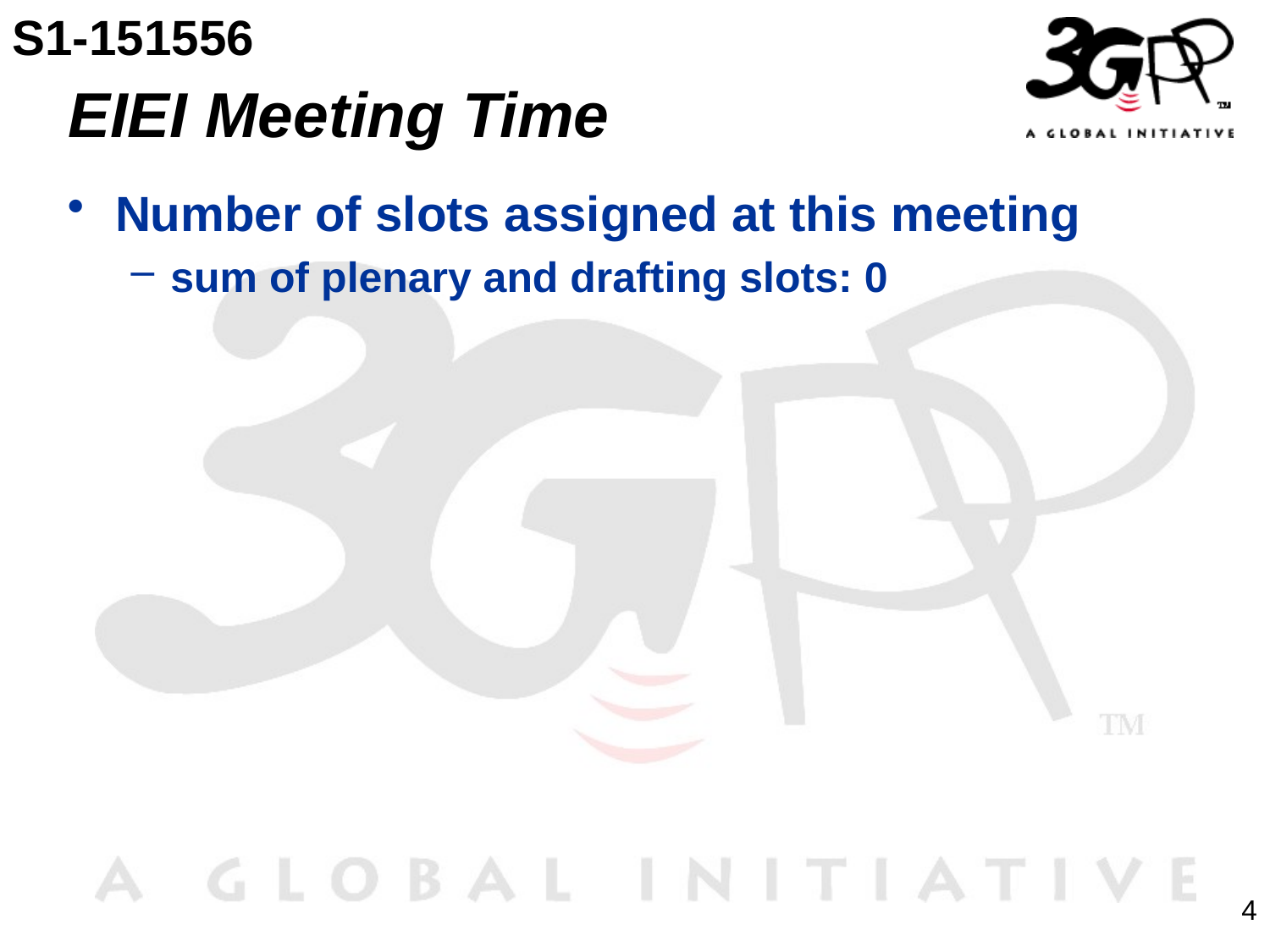

S1-151556
# EIEI Meeting Time
Number of slots assigned at this meeting
sum of plenary and drafting slots: 0
4